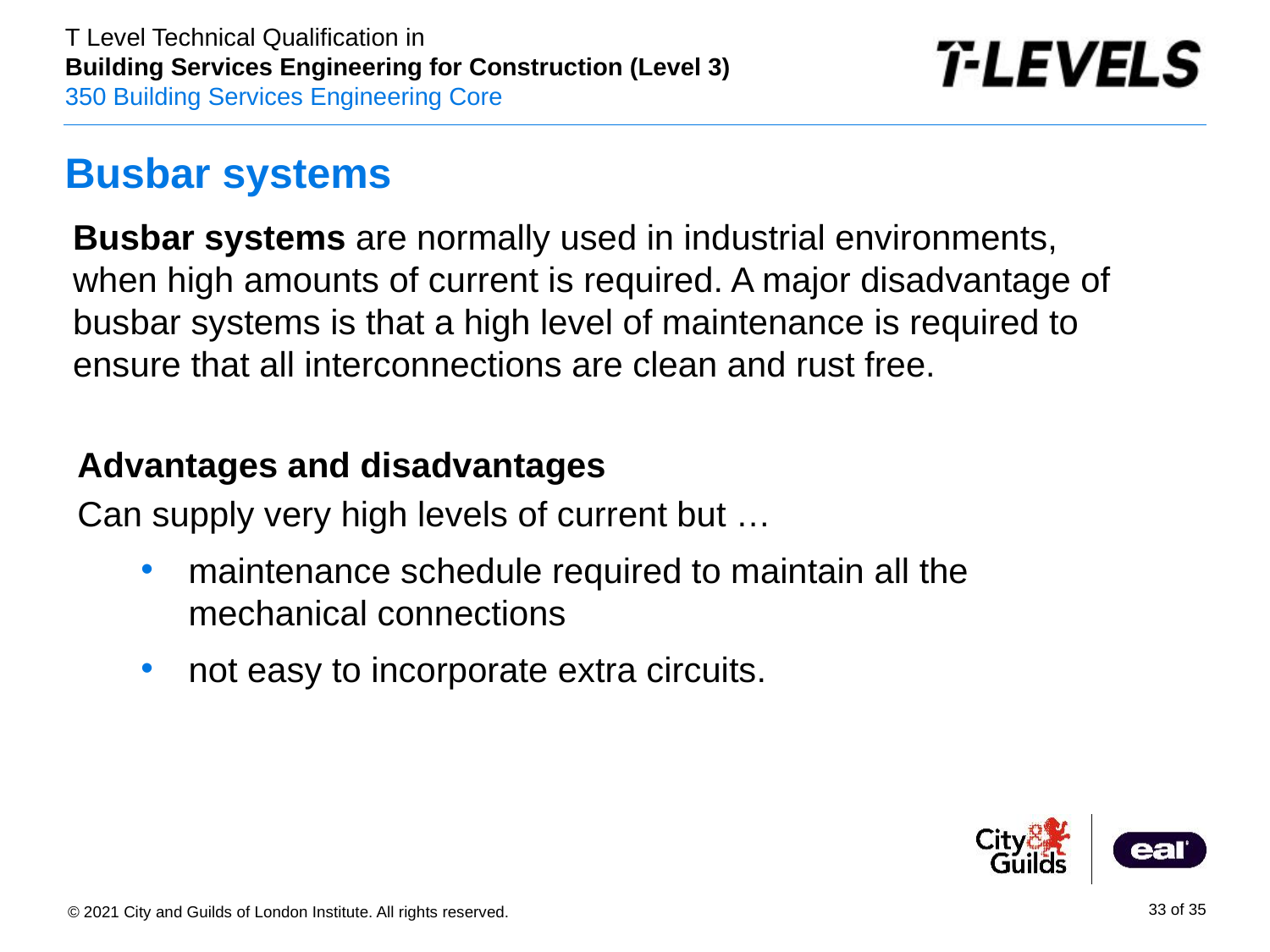

# Busbar systems
Busbar systems are normally used in industrial environments, when high amounts of current is required. A major disadvantage of busbar systems is that a high level of maintenance is required to ensure that all interconnections are clean and rust free.
Advantages and disadvantages
Can supply very high levels of current but …
maintenance schedule required to maintain all the mechanical connections
not easy to incorporate extra circuits.